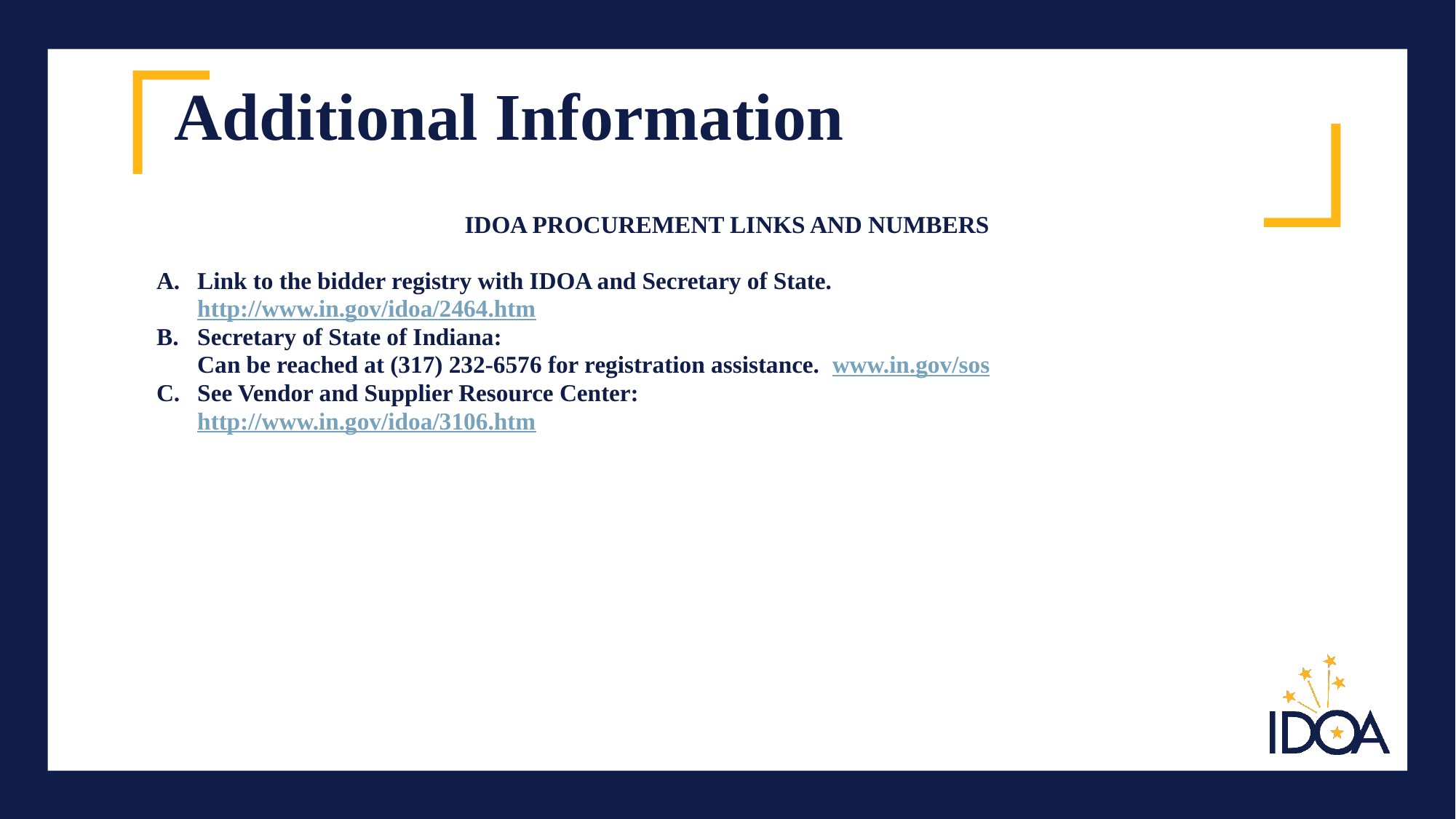

# Additional Information
IDOA PROCUREMENT LINKS AND NUMBERS

A.	Link to the bidder registry with IDOA and Secretary of State.
	http://www.in.gov/idoa/2464.htm
B.	Secretary of State of Indiana:
	Can be reached at (317) 232-6576 for registration assistance.  www.in.gov/sos
C.	See Vendor and Supplier Resource Center:
	http://www.in.gov/idoa/3106.htm